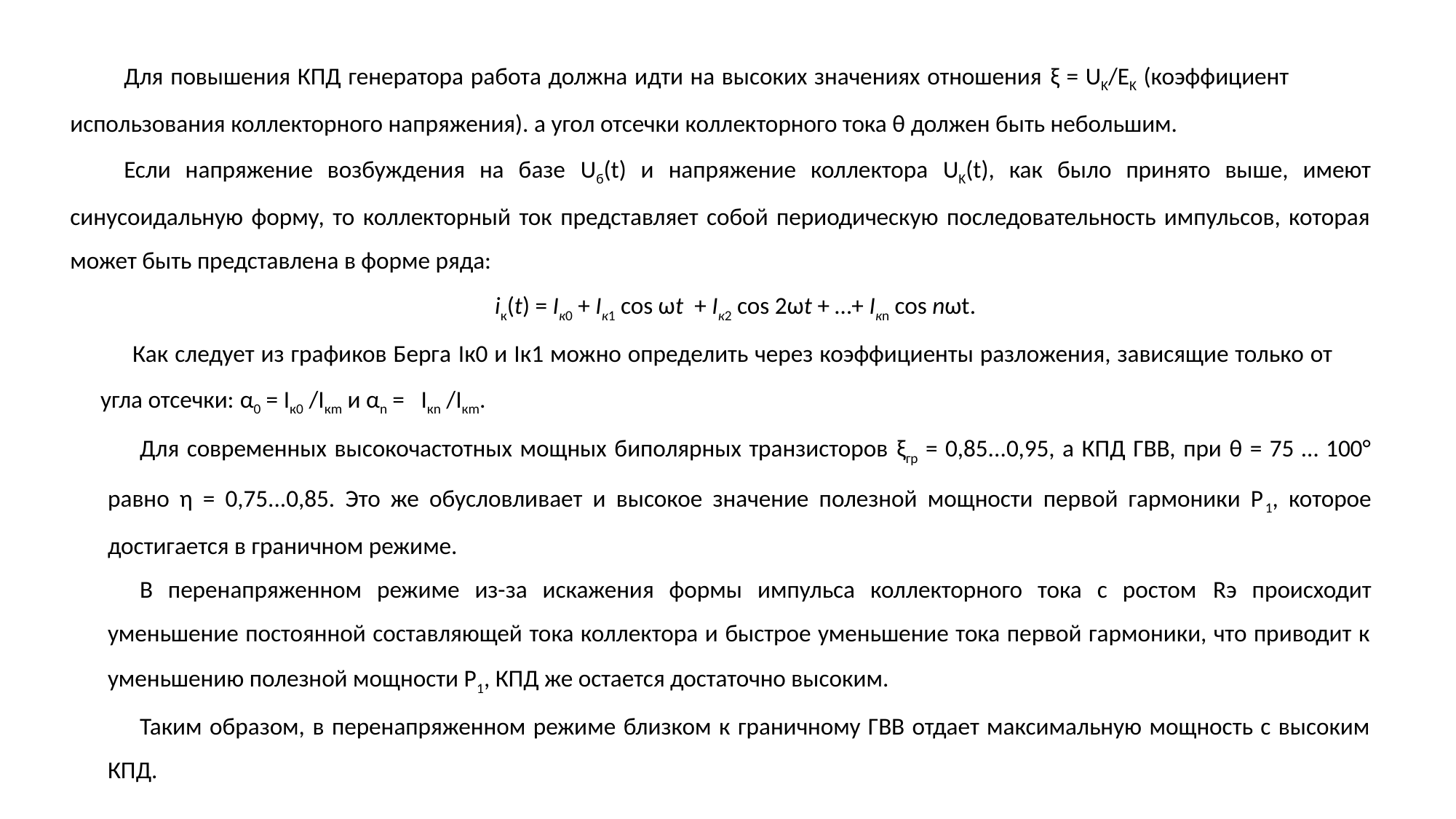

Для повышения КПД генератора работа должна идти на высоких значениях отношения ξ = UK/EK (коэффициент использования коллекторного напряжения). а угол отсечки коллекторного тока θ должен быть небольшим.
Если напряжение возбуждения на базе Uб(t) и напряжение коллектора UK(t), как было принято выше, имеют синусоидальную форму, то коллекторный ток представляет собой периодическую последовательность импульсов, которая может быть представлена в форме ряда:
iк(t) = Iк0 + Iк1 cos ωt  + Iк2 cos 2ωt + …+ Iкn cos nωt.
Как следует из графиков Берга Iк0 и Iк1 можно определить через коэффициенты разложения, зависящие только от угла отсечки: α0 = Iк0 /Iкm и αn =   Iкn /Iкm.
Для современных высокочастотных мощных биполярных транзисторов ξгр = 0,85...0,95, а КПД ГВВ, при θ = 75 … 100° равно η = 0,75...0,85. Это же обусловливает и высокое значение полезной мощности первой гармоники Р1, которое достигается в граничном режиме.
В перенапряженном режиме из-за искажения формы импульса коллекторного тока с ростом Rэ происходит уменьшение постоянной составляющей тока коллектора и быстрое уменьшение тока первой гармоники, что приводит к уменьшению полезной мощности Р1, КПД же остается достаточно высоким.
Таким образом, в перенапряженном режиме близком к граничному ГВВ отдает максимальную мощность с высоким КПД.